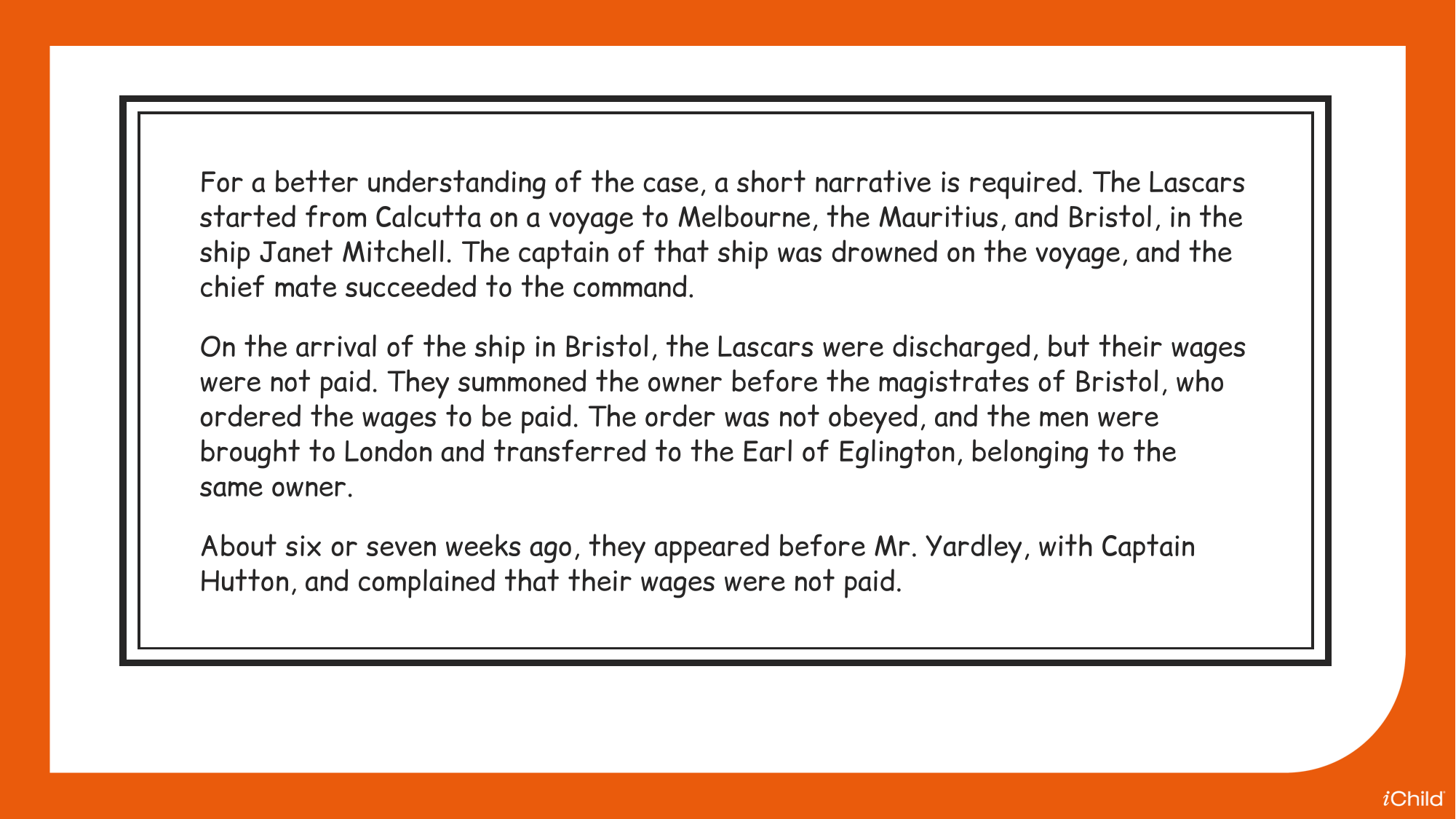

For a better understanding of the case, a short narrative is required. The Lascars started from Calcutta on a voyage to Melbourne, the Mauritius, and Bristol, in the ship Janet Mitchell. The captain of that ship was drowned on the voyage, and the chief mate succeeded to the command.
On the arrival of the ship in Bristol, the Lascars were discharged, but their wages were not paid. They summoned the owner before the magistrates of Bristol, who ordered the wages to be paid. The order was not obeyed, and the men were brought to London and transferred to the Earl of Eglington, belonging to the
same owner.
About six or seven weeks ago, they appeared before Mr. Yardley, with Captain Hutton, and complained that their wages were not paid.